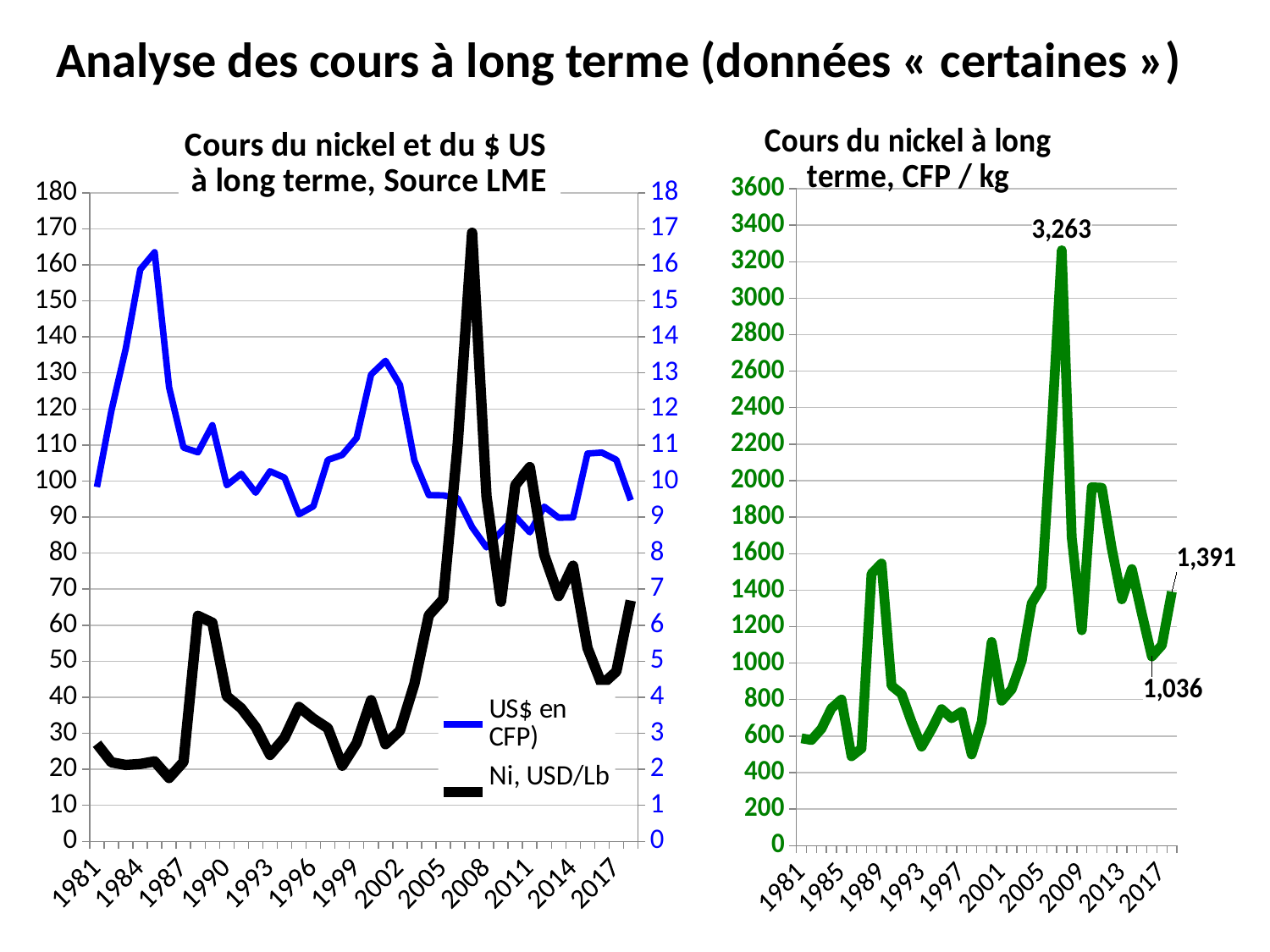

# Analyse des cours à long terme (données « certaines »)

### Chart: Cours du nickel et du $ US
à long terme, Source LME

| Category |  | US$ en CFP) | Ni, USD/Lb |
|---|---|---|---|
| 1981 | None | 98.35672727272727 | 2.71 |
| 1982 | None | 119.4929090909091 | 2.195 |
| 1983 | None | 136.8 | 2.121666666666667 |
| 1984 | None | 158.7 | 2.149166666666666 |
| 1985 | None | 163.5 | 2.220833333333333 |
| 1986 | None | 126.0 | 1.760833333333333 |
| 1987 | None | 109.3 | 2.2075 |
| 1988 | None | 107.9783333333333 | 6.257499999999999 |
| 1989 | None | 115.5066666666667 | 6.067499999999998 |
| 1990 | None | 98.84 | 4.029166666666667 |
| 1991 | None | 102.02 | 3.695833333333333 |
| 1992 | None | 96.78 | 3.173333333333334 |
| 1993 | None | 102.72 | 2.400833333333333 |
| 1994 | None | 100.95 | 2.876666666666666 |
| 1995 | None | 90.76 | 3.7325 |
| 1996 | None | 93.0 | 3.404166666666667 |
| 1997 | None | 105.87 | 3.144166666666667 |
| 1998 | None | 107.26 | 2.101916666666667 |
| 1999 | None | 111.97 | 2.729583333333334 |
| 2000 | None | 129.5558333333333 | 3.919083333333333 |
| 2001 | None | 133.3666666666667 | 2.697166666666666 |
| 2002 | None | 126.6914166666667 | 3.073333333333333 |
| 2003 | None | 105.7308333333333 | 4.36825 |
| 2004 | None | 96.10999999999997 | 6.27325 |
| 2005 | None | 96.03000000000003 | 6.719166666666666 |
| 2006 | None | 95.23 | 11.00083333333333 |
| 2007 | None | 87.18916666666667 | 16.88666666666667 |
| 2008 | None | 81.58882737228446 | 9.57565199300128 |
| 2009 | None | 85.9010450937951 | 6.650528445165944 |
| 2010 | None | 90.13574107994673 | 9.888459224147327 |
| 2011 | None | 85.78287056947062 | 10.38696611536352 |
| 2012 | None | 92.88731950828048 | 7.953177146242584 |
| 2013 | None | 89.82914030794193 | 6.809063347023272 |
| 2014 | None | 89.92557192867314 | 7.649887787011681 |
| 2015 | None | 107.6298863638904 | 5.366175809457712 |
| 2016 | None | 107.9028859534745 | 4.351332300829725 |
| 2017 | None | 105.899477514562 | 4.715033580529662 |
| Est 2018 | None | 94.66520677018835 | 6.68327242872075 |

### Chart: Cours du nickel à long terme, CFP / kg

| Category |  | Prix du nickel (F.CFP/kg) |
|---|---|---|
| 1981 | None | 587.6354320823357 |
| 1982 | None | 578.244182998257 |
| 1983 | None | 639.87901021182 |
| 1984 | None | 751.9373137092359 |
| 1985 | None | 800.5129058713554 |
| 1986 | None | 489.1289969840735 |
| 1987 | None | 531.9312289458364 |
| 1988 | None | 1489.653017836881 |
| 1989 | None | 1545.69537896024 |
| 1990 | None | 875.8969514453514 |
| 1991 | None | 831.2536927459033 |
| 1992 | None | 677.5006136204634 |
| 1993 | None | 541.9984626419041 |
| 1994 | None | 637.874161507845 |
| 1995 | None | 747.6389207334634 |
| 1996 | None | 697.6449099631383 |
| 1997 | None | 732.9099352134367 |
| 1998 | None | 499.0024993092176 |
| 1999 | None | 677.3781706173532 |
| 2000 | None | 1115.989986595883 |
| 2001 | None | 793.1981549498227 |
| 2002 | None | 856.3597370177014 |
| 2003 | None | 1011.903184286024 |
| 2004 | None | 1327.70157983386 |
| 2005 | None | 1418.5827976096 |
| 2006 | None | 2292.27242396985 |
| 2007 | None | 3263.10318524136 |
| 2008 | None | 1688.38868954563 |
| 2009 | None | 1179.862074230806 |
| 2010 | None | 1963.979277014177 |
| 2011 | None | 1961.222054673764 |
| 2012 | None | 1626.435933051222 |
| 2013 | None | 1349.220276905607 |
| 2014 | None | 1515.282882914208 |
| 2015 | None | 1271.034665919126 |
| 2016 | None | 1036.26022574163 |
| 2017 | None | 1098.27291925942 |
| Est 2018 | None | 1391.330731362373 |